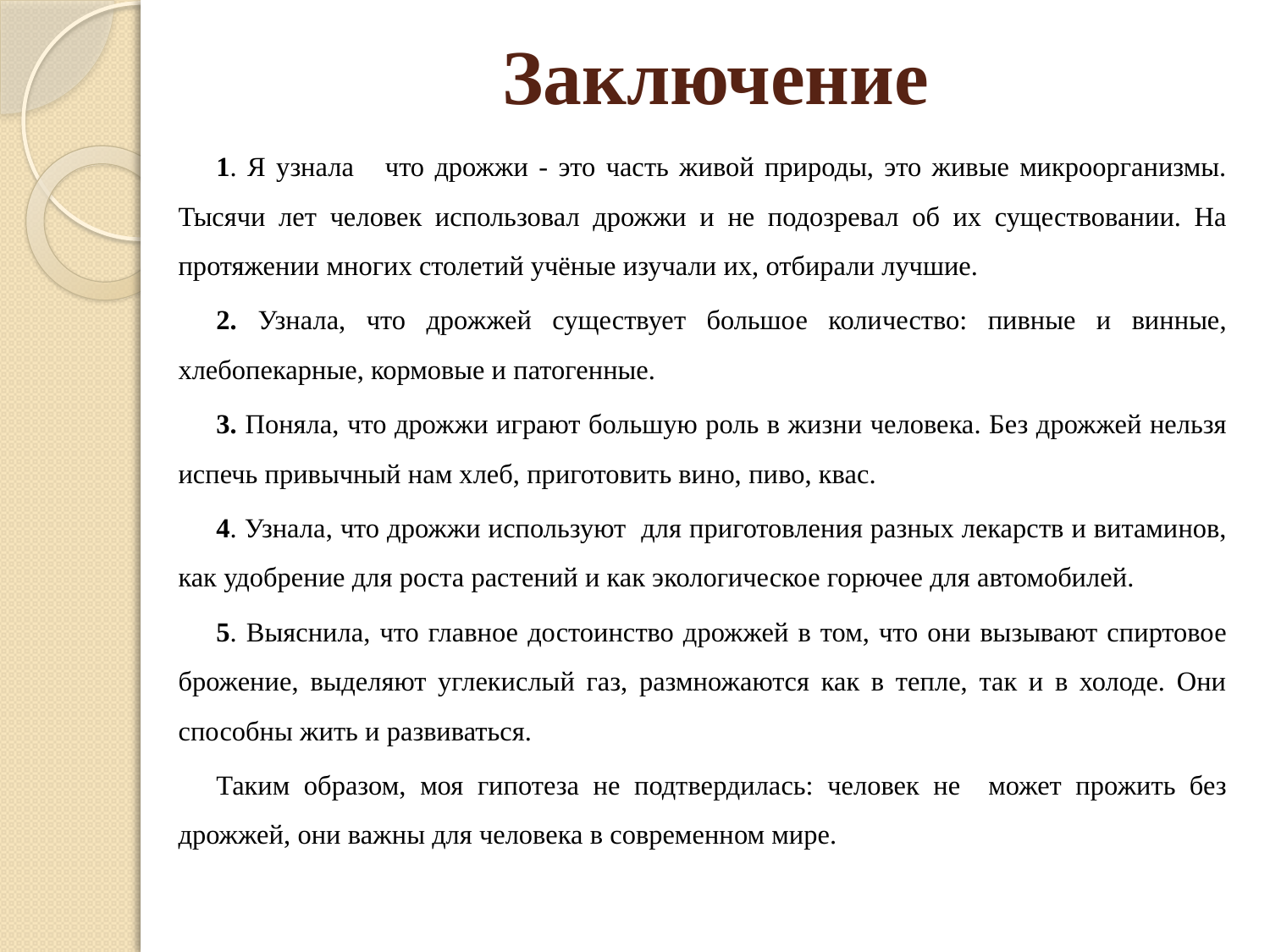

# Заключение
1. Я узнала   что дрожжи - это часть живой природы, это живые микроорганизмы. Тысячи лет человек использовал дрожжи и не подозревал об их существовании. На протяжении многих столетий учёные изучали их, отбирали лучшие.
2. Узнала, что дрожжей существует большое количество: пивные и винные, хлебопекарные, кормовые и патогенные.
3. Поняла, что дрожжи играют большую роль в жизни человека. Без дрожжей нельзя испечь привычный нам хлеб, приготовить вино, пиво, квас.
4. Узнала, что дрожжи используют  для приготовления разных лекарств и витаминов, как удобрение для роста растений и как экологическое горючее для автомобилей.
5. Выяснила, что главное достоинство дрожжей в том, что они вызывают спиртовое брожение, выделяют углекислый газ, размножаются как в тепле, так и в холоде. Они способны жить и развиваться.
Таким образом, моя гипотеза не подтвердилась: человек не  может прожить без дрожжей, они важны для человека в современном мире.